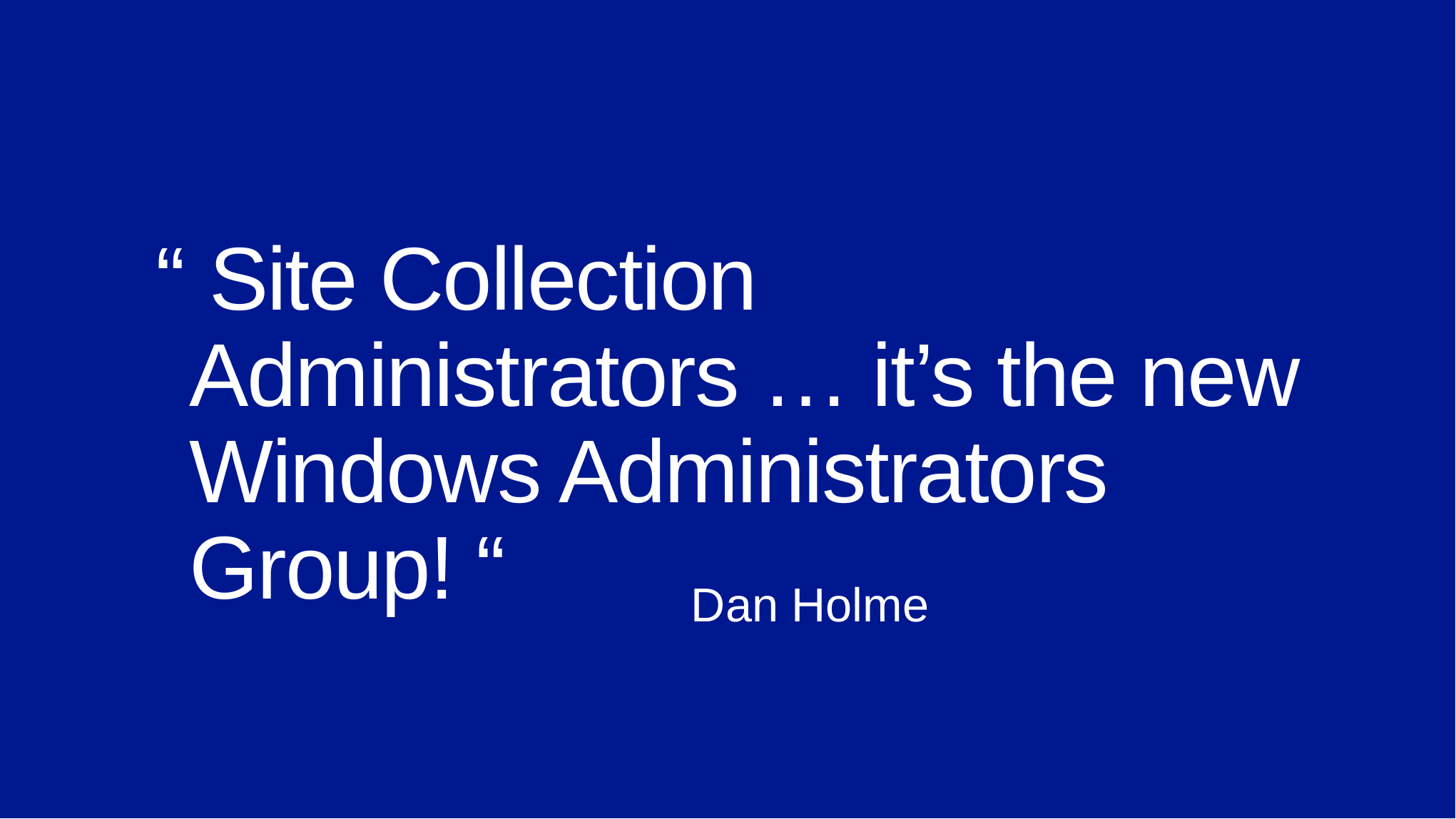

# “ Site Collection Administrators … it’s the new Windows Administrators Group! “
Dan Holme